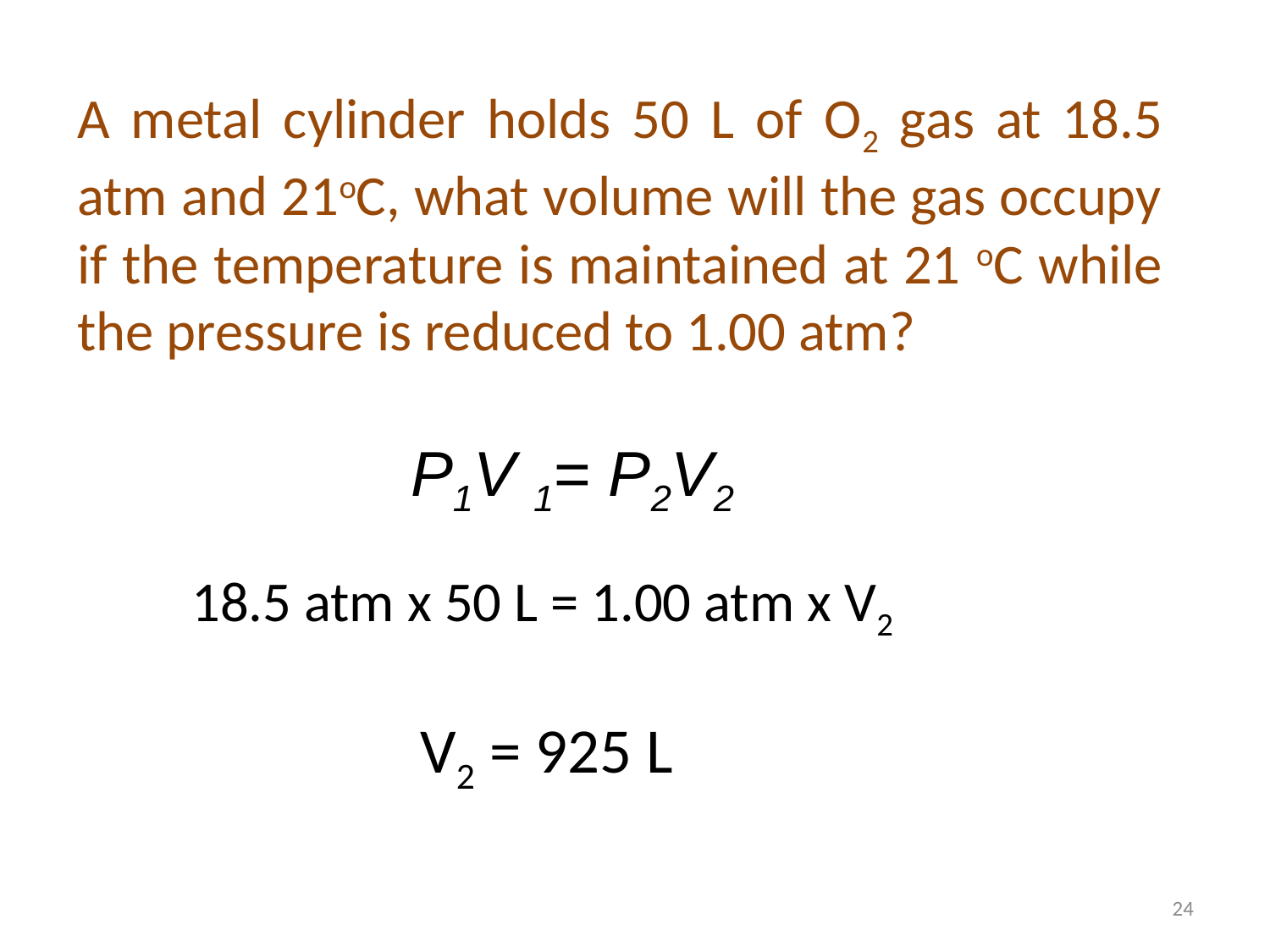

A metal cylinder holds 50 L of O2 gas at 18.5 atm and 21oC, what volume will the gas occupy if the temperature is maintained at 21 oC while the pressure is reduced to 1.00 atm?

         18.5 atm x 50 L = 1.00 atm x V2

                           V2 = 925 L
P1V 1= P2V2
24